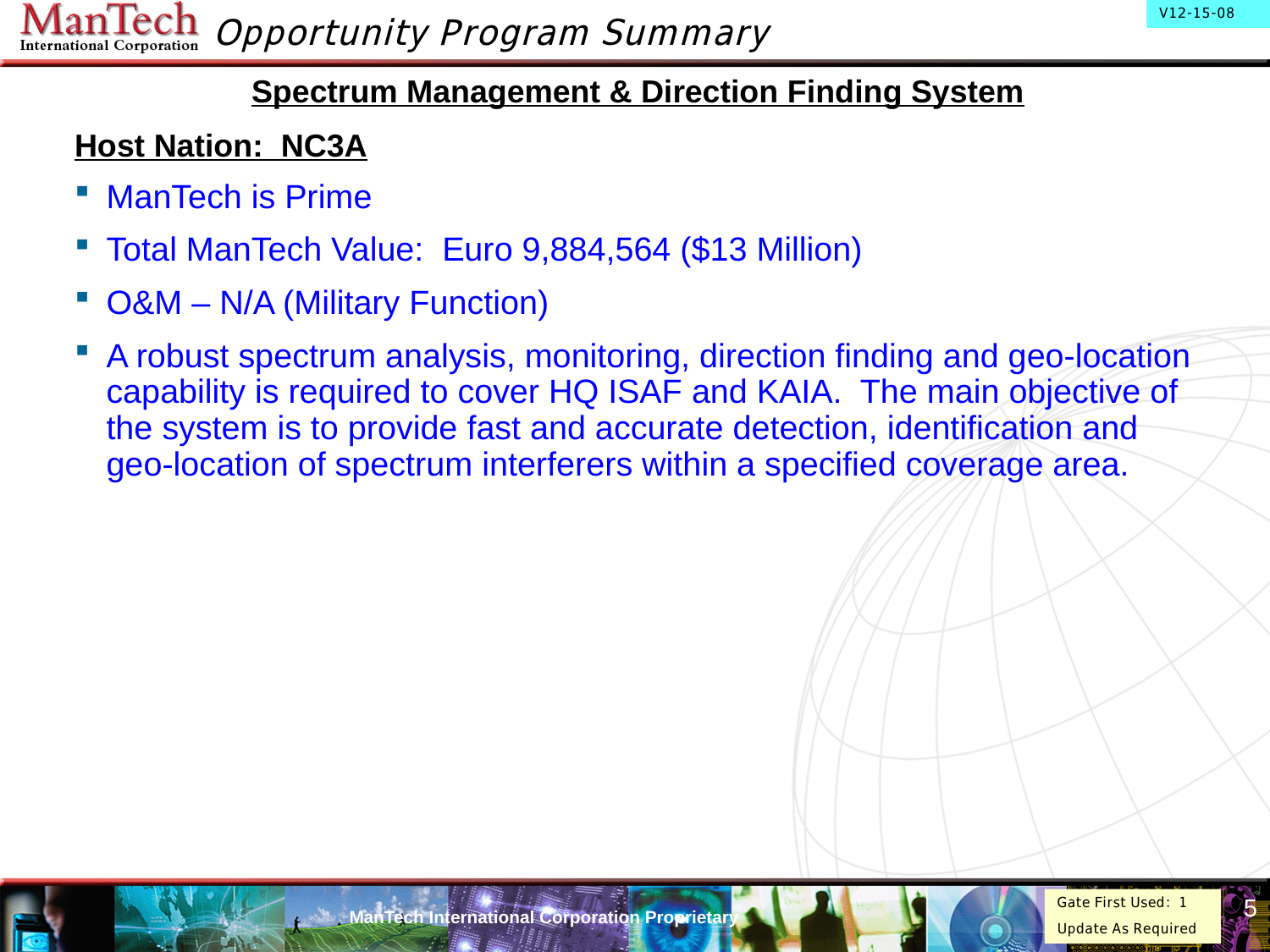

# Opportunity Program Summary
Spectrum Management & Direction Finding System
Host Nation:  NC3A
ManTech is Prime
Total ManTech Value:  Euro 9,884,564 ($13 Million)
O&M – N/A (Military Function)
A robust spectrum analysis, monitoring, direction finding and geo-location capability is required to cover HQ ISAF and KAIA.  The main objective of the system is to provide fast and accurate detection, identification and geo-location of spectrum interferers within a specified coverage area.

5
Gate First Used:  1
Update As Required